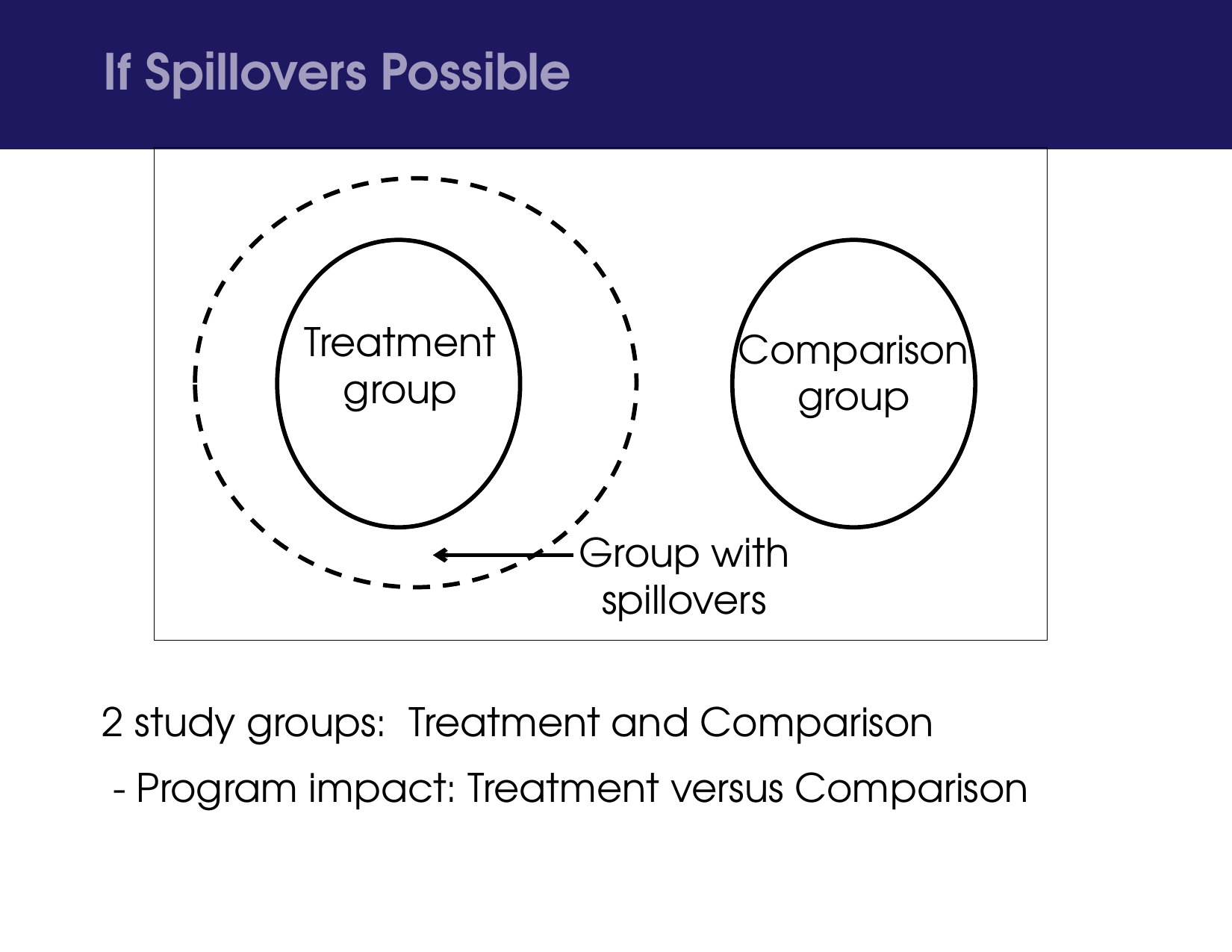

# If Spillovers Possible

Treatment group
Comparison group
Group with spillovers
2 study groups:  Treatment and Comparison

 - Program impact: Treatment versus Comparison